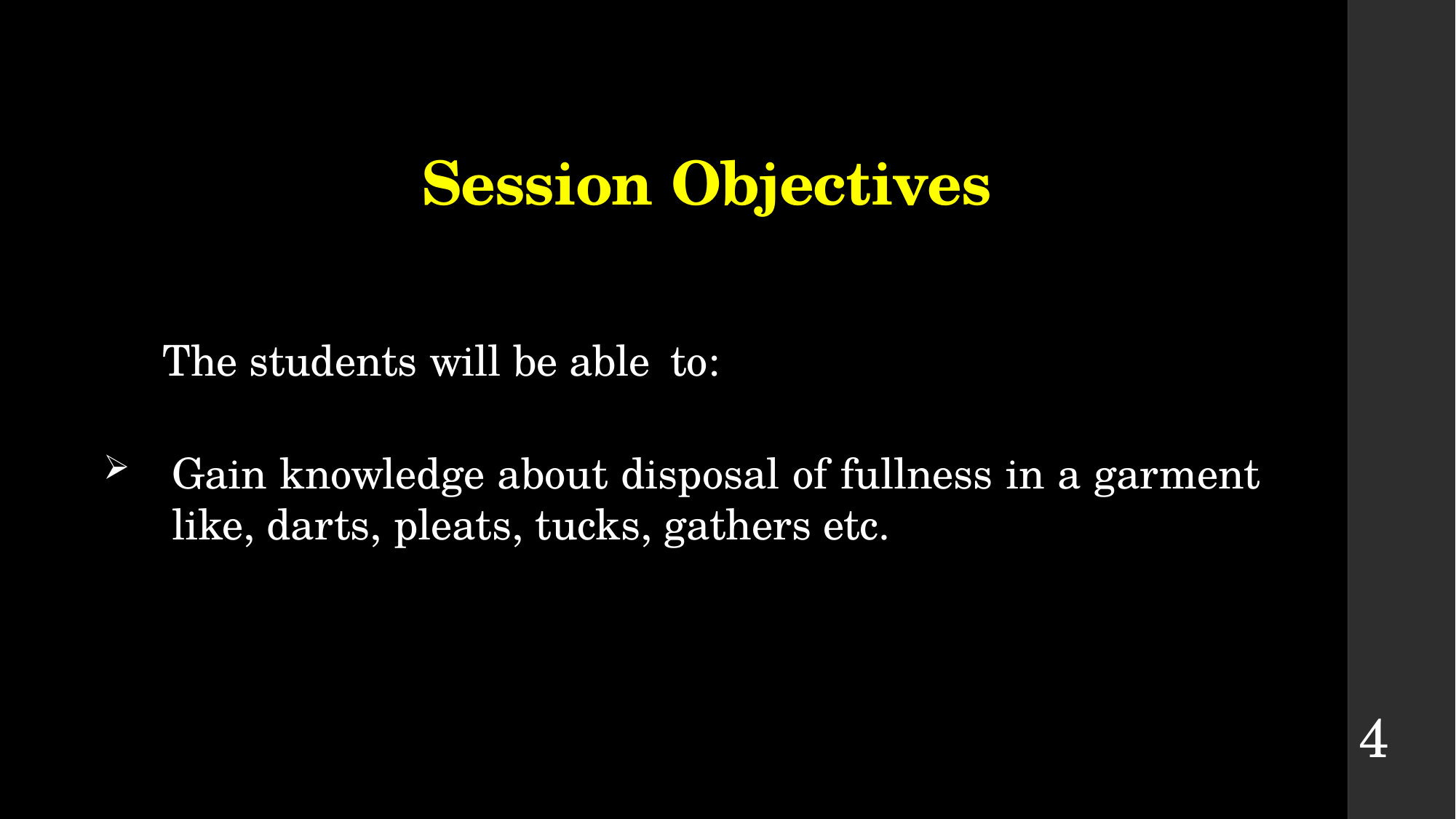

# Session Objectives
      The students will be able to:

Gain knowledge about disposal of fullness in a garment like, darts, pleats, tucks, gathers etc.
4